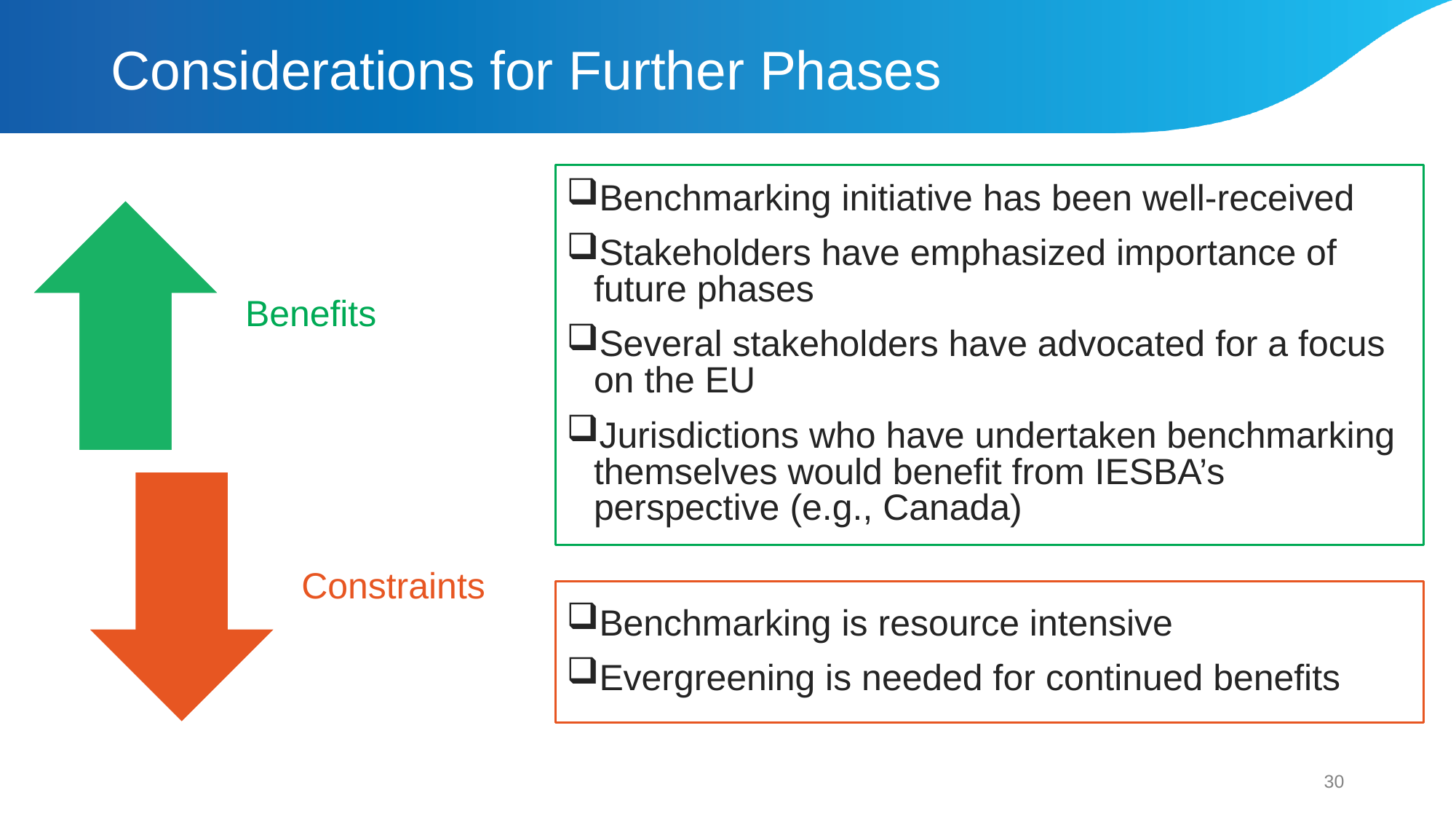

# Considerations for Further Phases
Benchmarking initiative has been well-received
Stakeholders have emphasized importance of future phases
Several stakeholders have advocated for a focus on the EU
Jurisdictions who have undertaken benchmarking themselves would benefit from IESBA’s perspective (e.g., Canada)
Benefits
Constraints
Benchmarking is resource intensive
Evergreening is needed for continued benefits
30